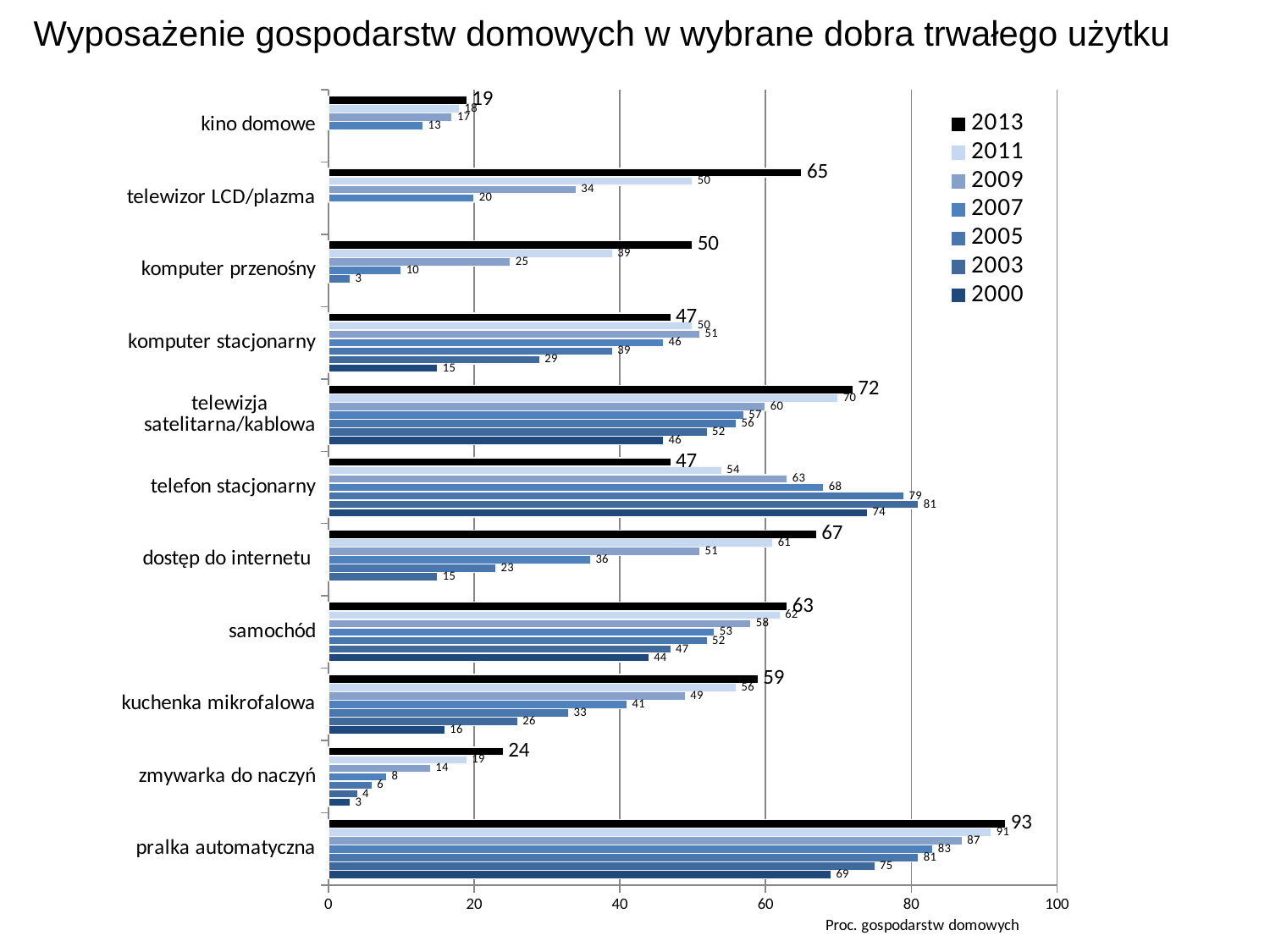

Wyposażenie gospodarstw domowych w wybrane dobra trwałego użytku

### Chart

| Category | 2000 | 2003 | 2005 | 2007 | 2009 | 2011 | 2013 |
|---|---|---|---|---|---|---|---|
| pralka automatyczna | 69.0 | 75.0 | 81.0 | 83.0 | 87.0 | 91.0 | 93.0 |
| zmywarka do naczyń | 3.0 | 4.0 | 6.0 | 8.0 | 14.0 | 19.0 | 24.0 |
| kuchenka mikrofalowa | 16.0 | 26.0 | 33.0 | 41.0 | 49.0 | 56.0 | 59.0 |
| samochód | 44.0 | 47.0 | 52.0 | 53.0 | 58.0 | 62.0 | 63.0 |
| dostęp do internetu  | None | 15.0 | 23.0 | 36.0 | 51.0 | 61.0 | 67.0 |
| telefon stacjonarny | 74.0 | 81.0 | 79.0 | 68.0 | 63.0 | 54.0 | 47.0 |
| telewizja satelitarna/kablowa | 46.0 | 52.0 | 56.0 | 57.0 | 60.0 | 70.0 | 72.0 |
| komputer stacjonarny | 15.0 | 29.0 | 39.0 | 46.0 | 51.0 | 50.0 | 47.0 |
| komputer przenośny | None | None | 3.0 | 10.0 | 25.0 | 39.0 | 50.0 |
| telewizor LCD/plazma | None | None | None | 20.0 | 34.0 | 50.0 | 65.0 |
| kino domowe | None | None | None | 13.0 | 17.0 | 18.0 | 19.0 |